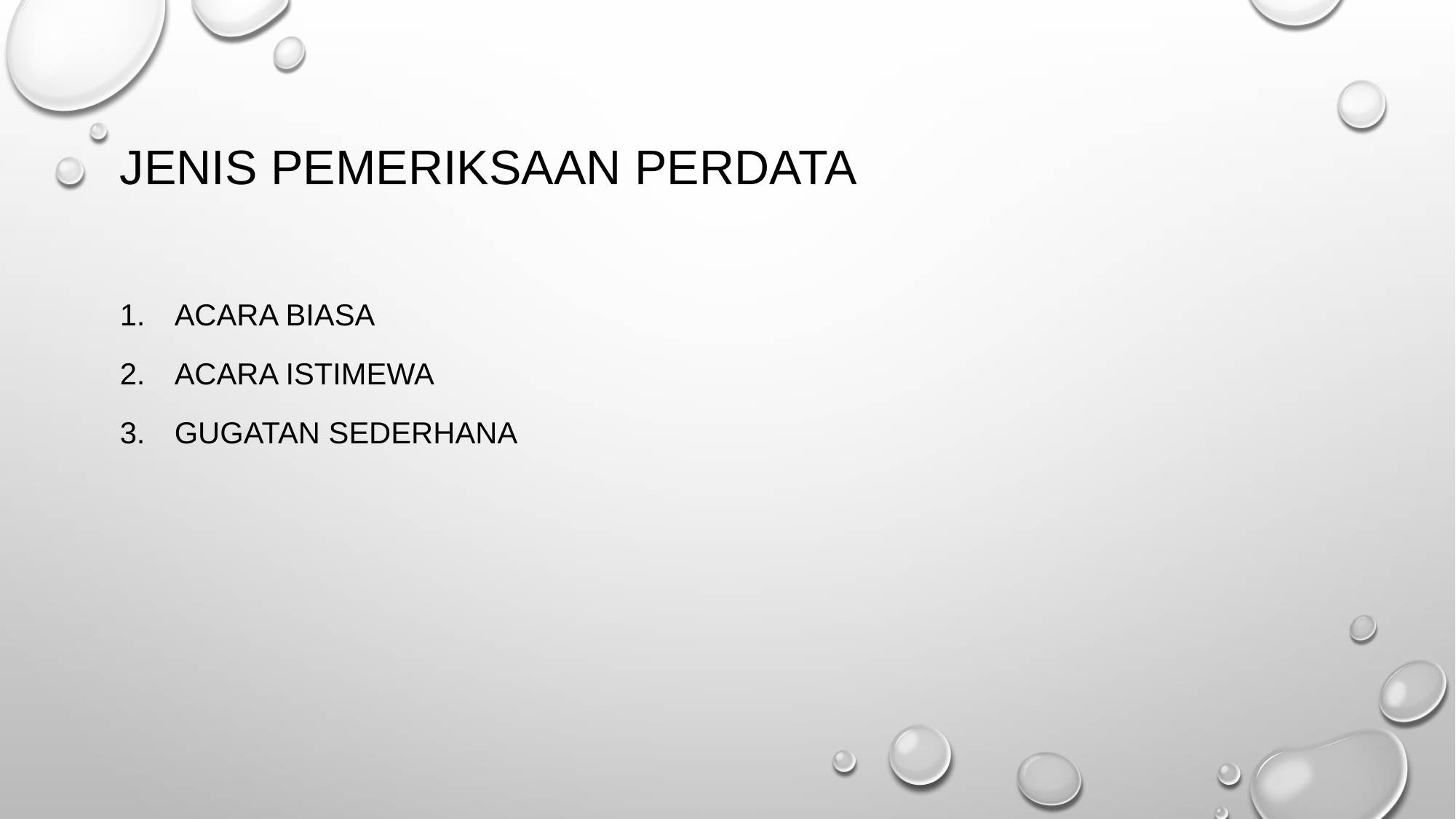

# JENIS PEMERIKSAAN PERDATA
ACARA BIASA
ACARA ISTIMEWA
GUGATAN SEDERHANA